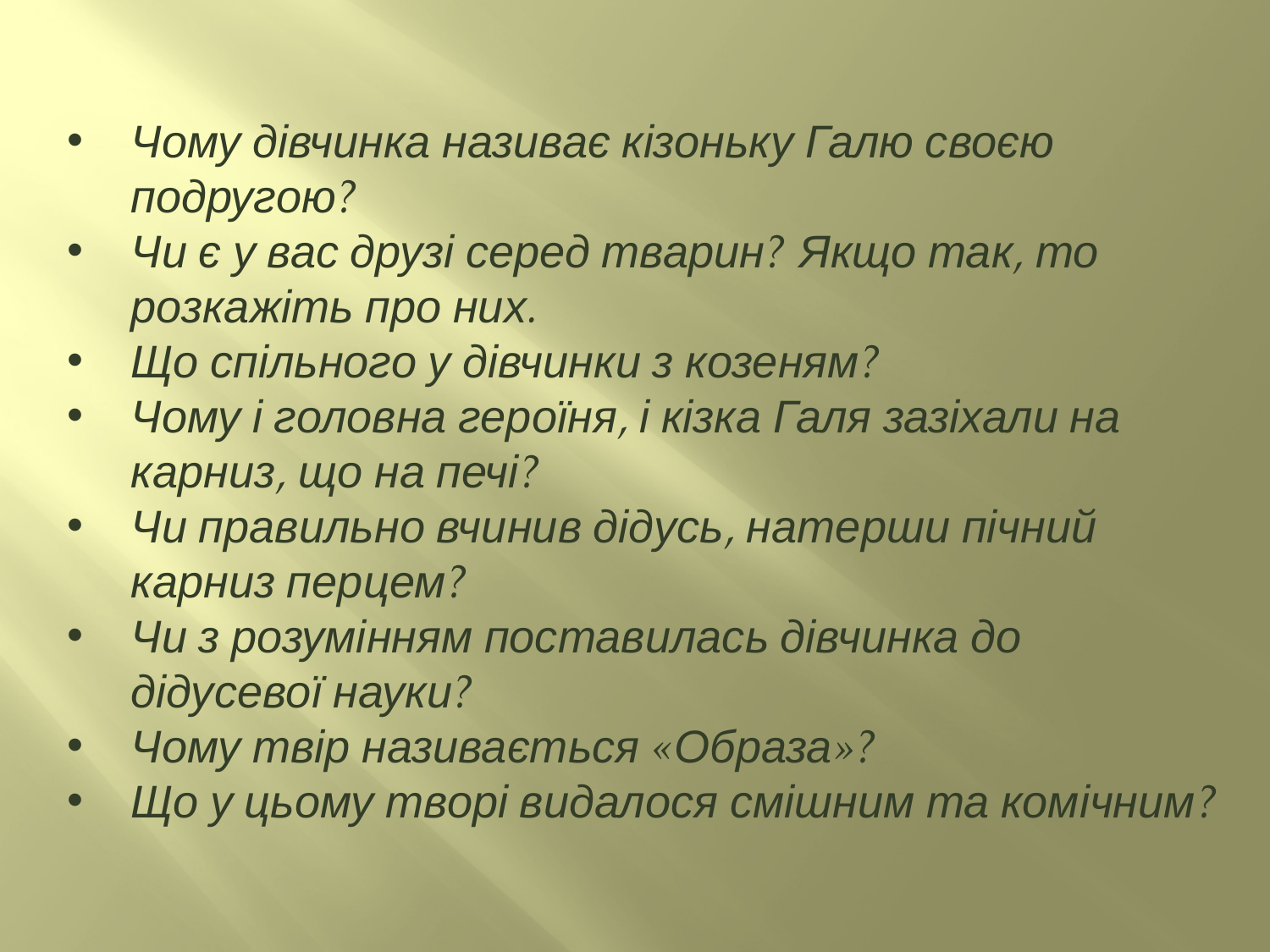

Чому дівчинка називає кізоньку Галю своєю подругою?
Чи є у вас друзі серед тварин? Якщо так, то розкажіть про них.
Що спільного у дівчинки з козеням?
Чому і головна героїня, і кізка Галя зазіхали на карниз, що на печі?
Чи правильно вчинив дідусь, натерши пічний карниз перцем?
Чи з розумінням поставилась дівчинка до дідусевої науки?
Чому твір називається «Образа»?
Що у цьому творі видалося смішним та комічним?